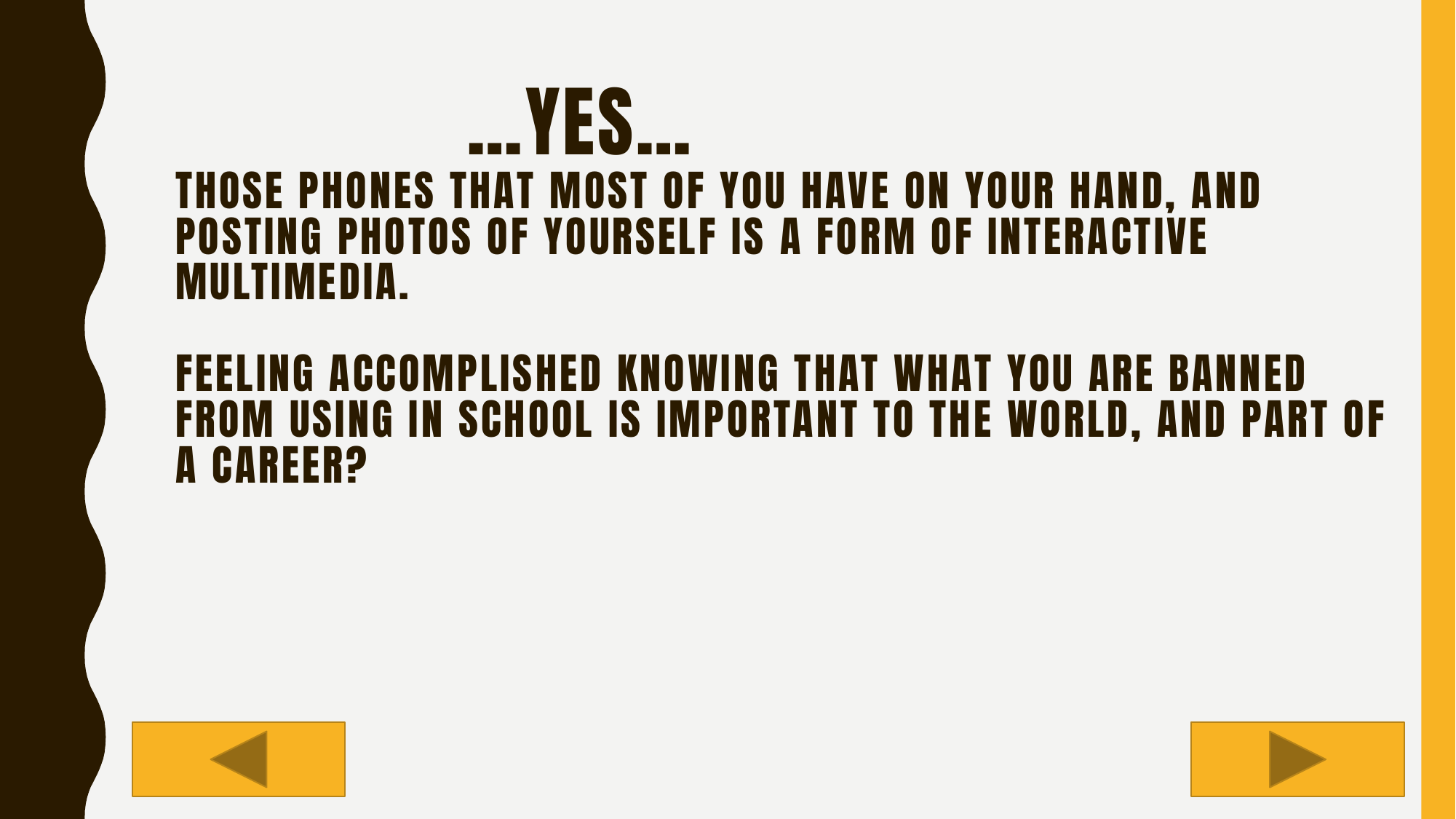

# …Yes… Those phones that most of you have on your hand, and posting photos of yourself is a form of Interactive Multimedia. Feeling accomplished knowing that what you are banned from using in school is important to the world, and part of a career?